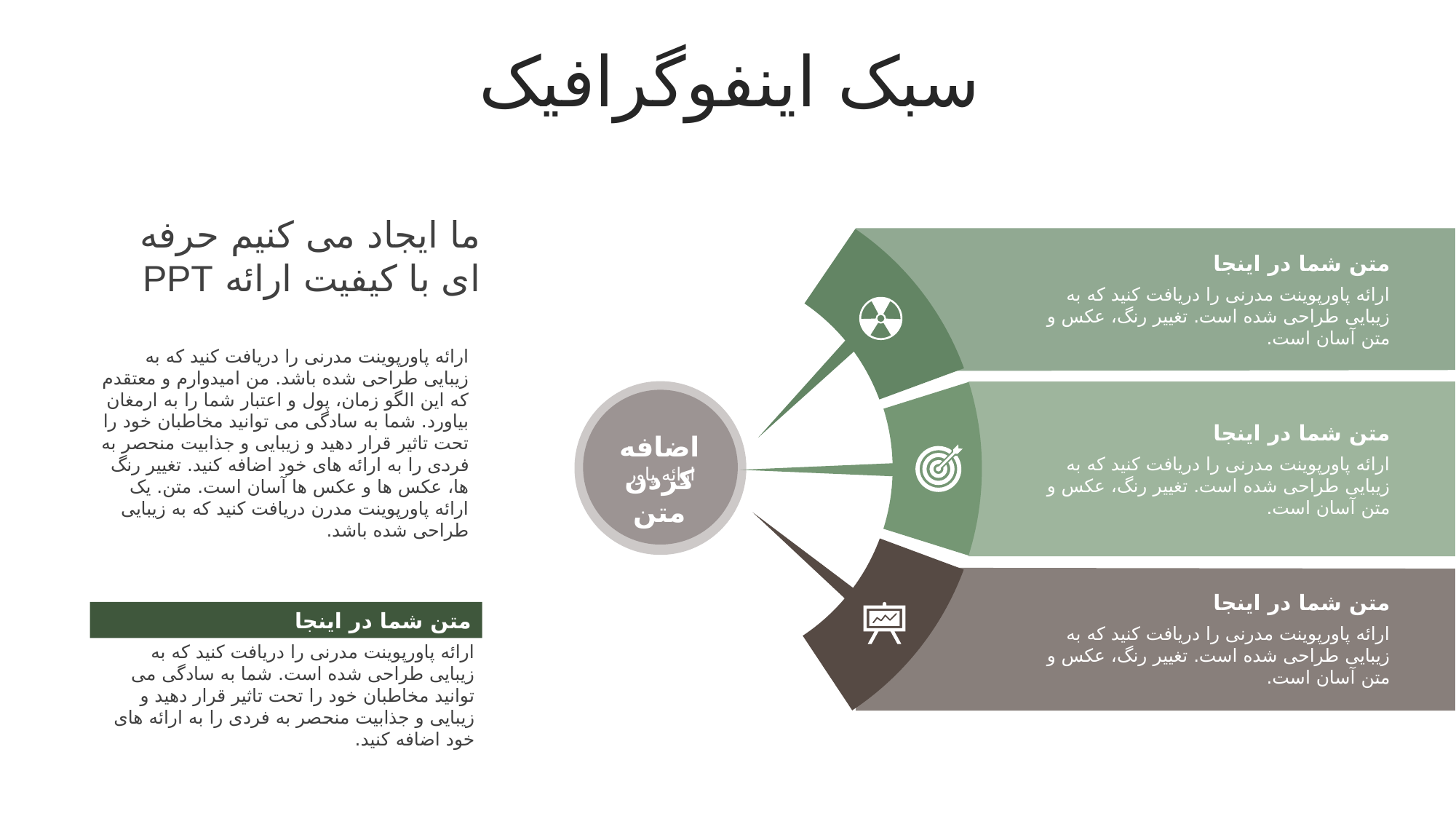

سبک اینفوگرافیک

ما ایجاد می کنیم حرفه ای با کیفیت ارائه PPT

متن شما در اینجا
ارائه پاورپوینت مدرنی را دریافت کنید که به زیبایی طراحی شده است. تغییر رنگ، عکس و متن آسان است.

ارائه پاورپوینت مدرنی را دریافت کنید که به زیبایی طراحی شده باشد. من امیدوارم و معتقدم که این الگو زمان، پول و اعتبار شما را به ارمغان بیاورد. شما به سادگی می توانید مخاطبان خود را تحت تاثیر قرار دهید و زیبایی و جذابیت منحصر به فردی را به ارائه های خود اضافه کنید. تغییر رنگ ها، عکس ها و عکس ها آسان است. متن. یک ارائه پاورپوینت مدرن دریافت کنید که به زیبایی طراحی شده باشد.

متن شما در اینجا
ارائه پاورپوینت مدرنی را دریافت کنید که به زیبایی طراحی شده است. تغییر رنگ، عکس و متن آسان است.
اضافه کردن متن
ارائه پاور

متن شما در اینجا
ارائه پاورپوینت مدرنی را دریافت کنید که به زیبایی طراحی شده است. تغییر رنگ، عکس و متن آسان است.
متن شما در اینجا
ارائه پاورپوینت مدرنی را دریافت کنید که به زیبایی طراحی شده است. شما به سادگی می توانید مخاطبان خود را تحت تاثیر قرار دهید و زیبایی و جذابیت منحصر به فردی را به ارائه های خود اضافه کنید.